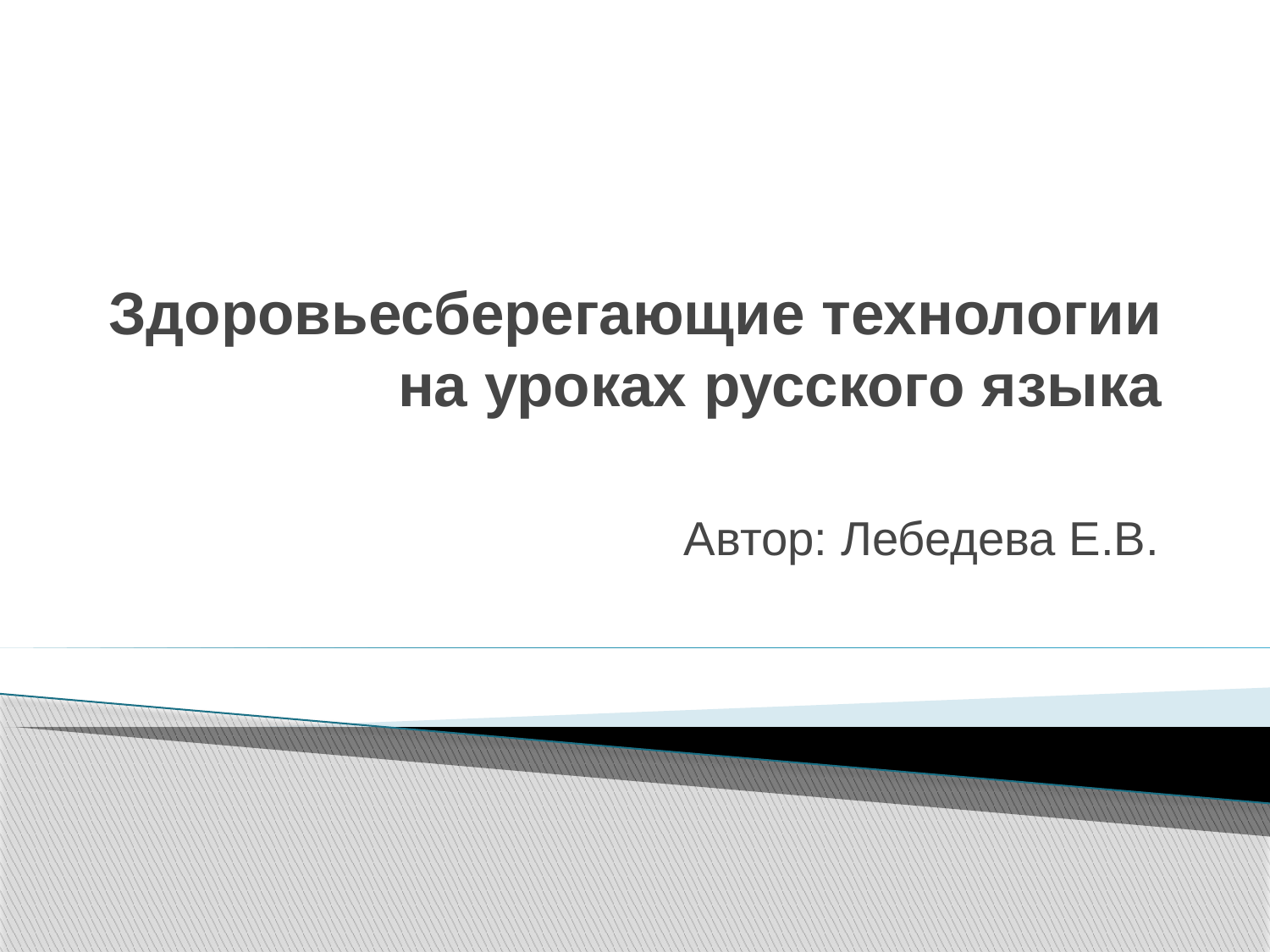

# Здоровьесберегающие технологии на уроках русского языка
Автор: Лебедева Е.В.